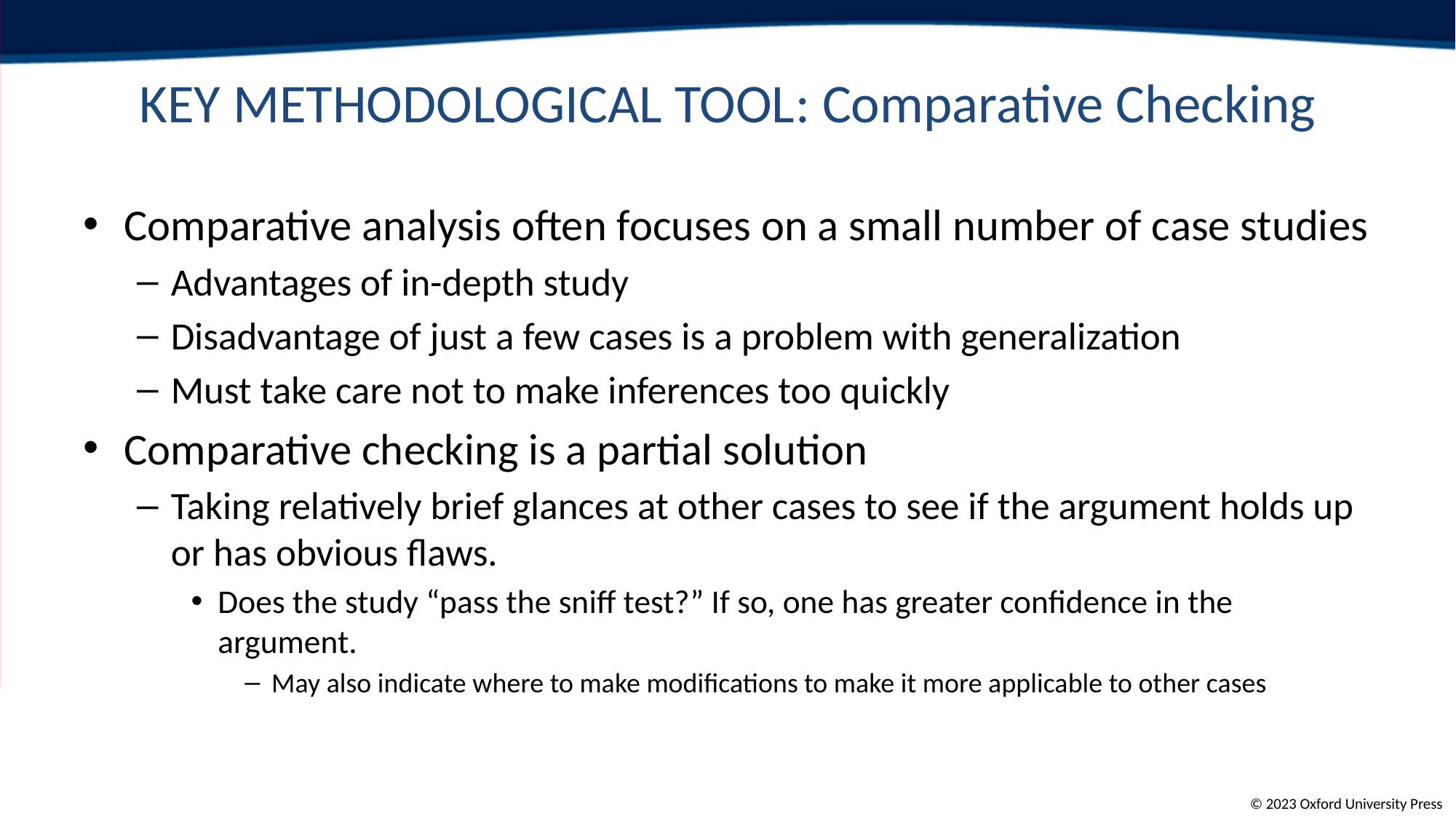

# Key Methodological Tool: Comparative Checking
Comparative analysis often focuses on a small number of case studies
Advantages of in-depth study
Disadvantage of just a few cases is a problem with generalization
Must take care not to make inferences too quickly
Comparative checking is a partial solution
Taking relatively brief glances at other cases to see if the argument holds up or has obvious flaws.
Does the study “pass the sniff test?” If so, one has greater confidence in the argument.
May also indicate where to make modifications to make it more applicable to other cases